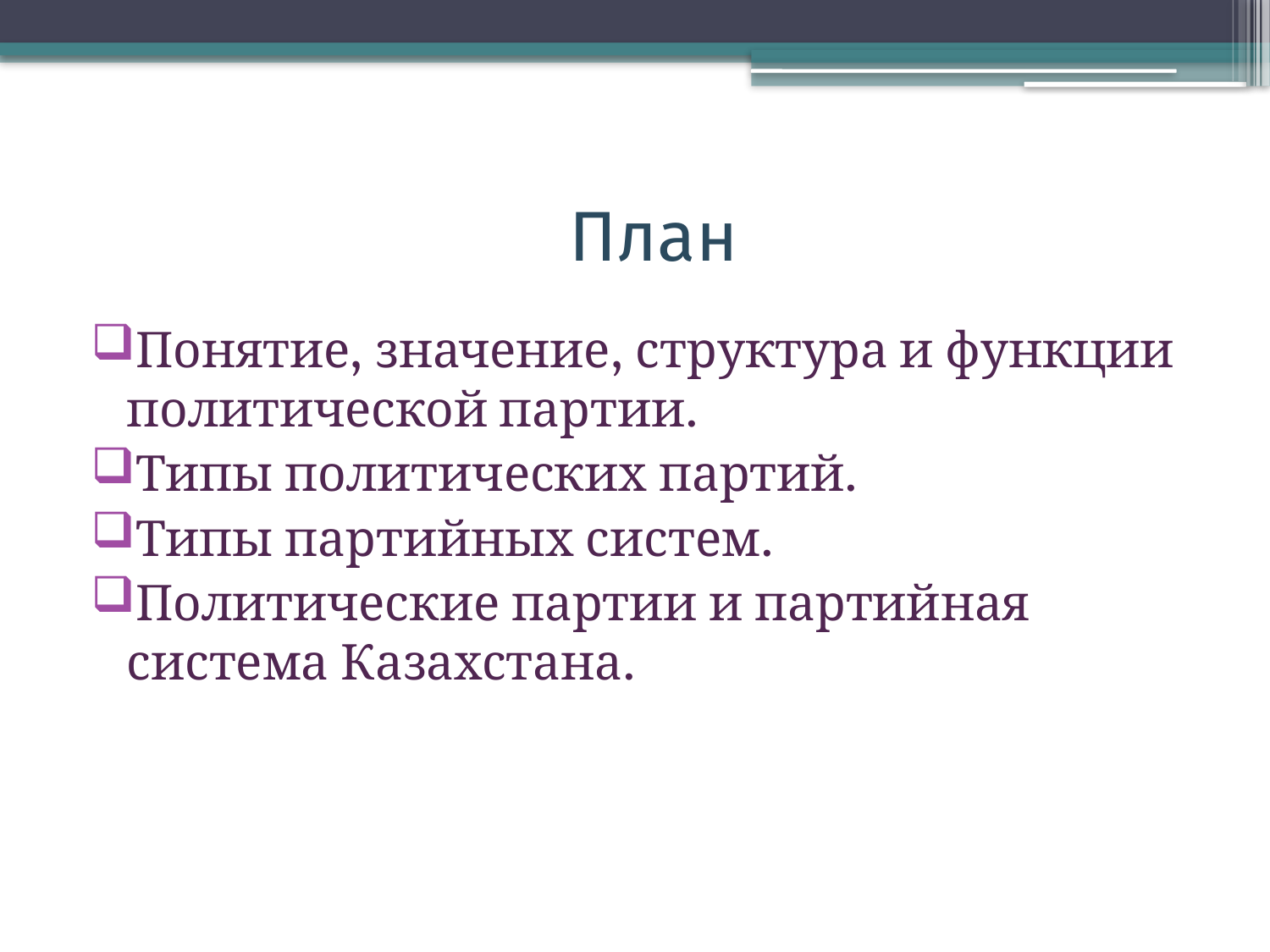

# План
Понятие, значение, структура и функции политической партии.
Типы политических партий.
Типы партийных систем.
Политические партии и партийная система Казахстана.